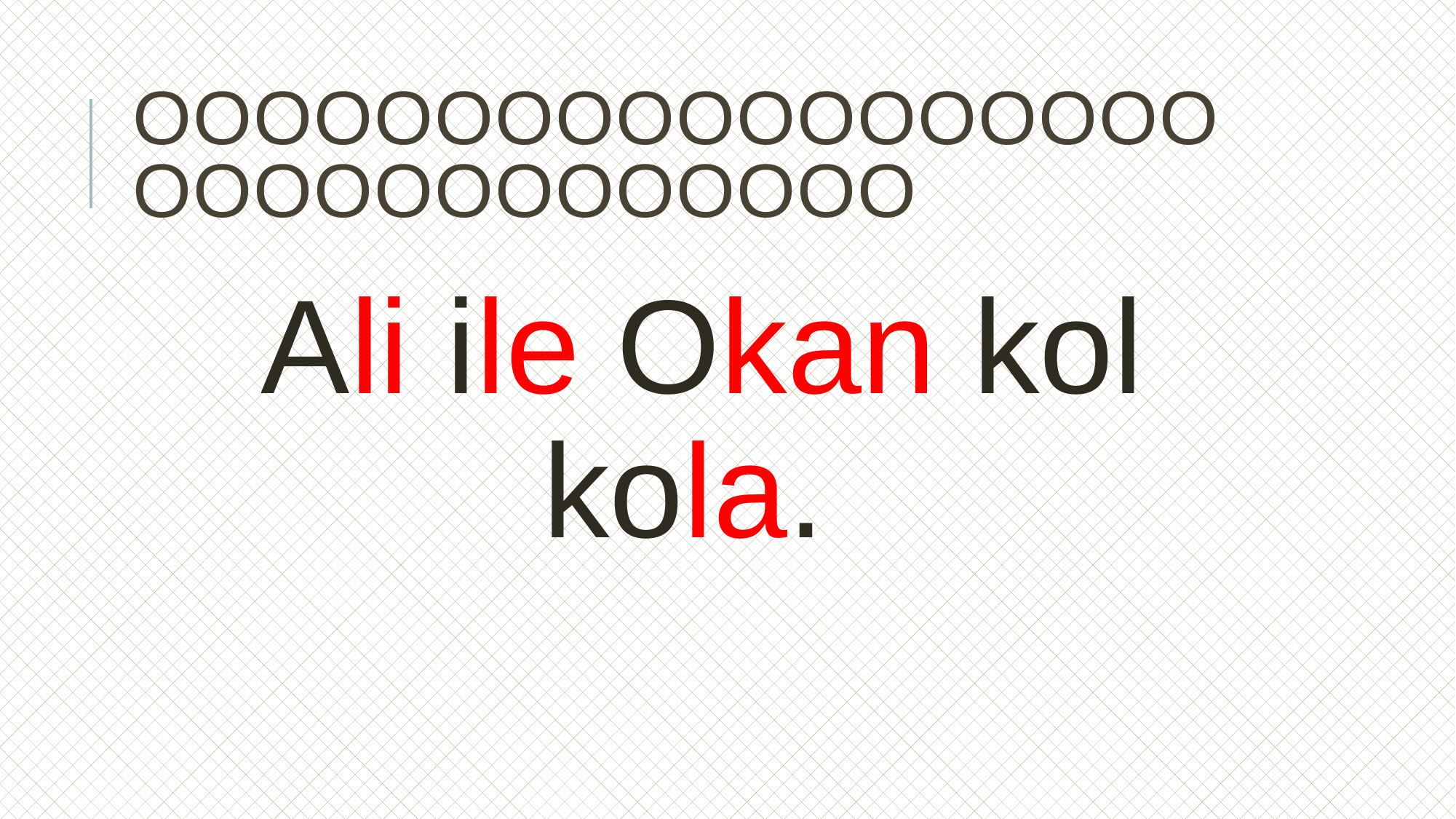

# ooooooooooooooooooooooooooooooo
Ali ile Okan kol kola.